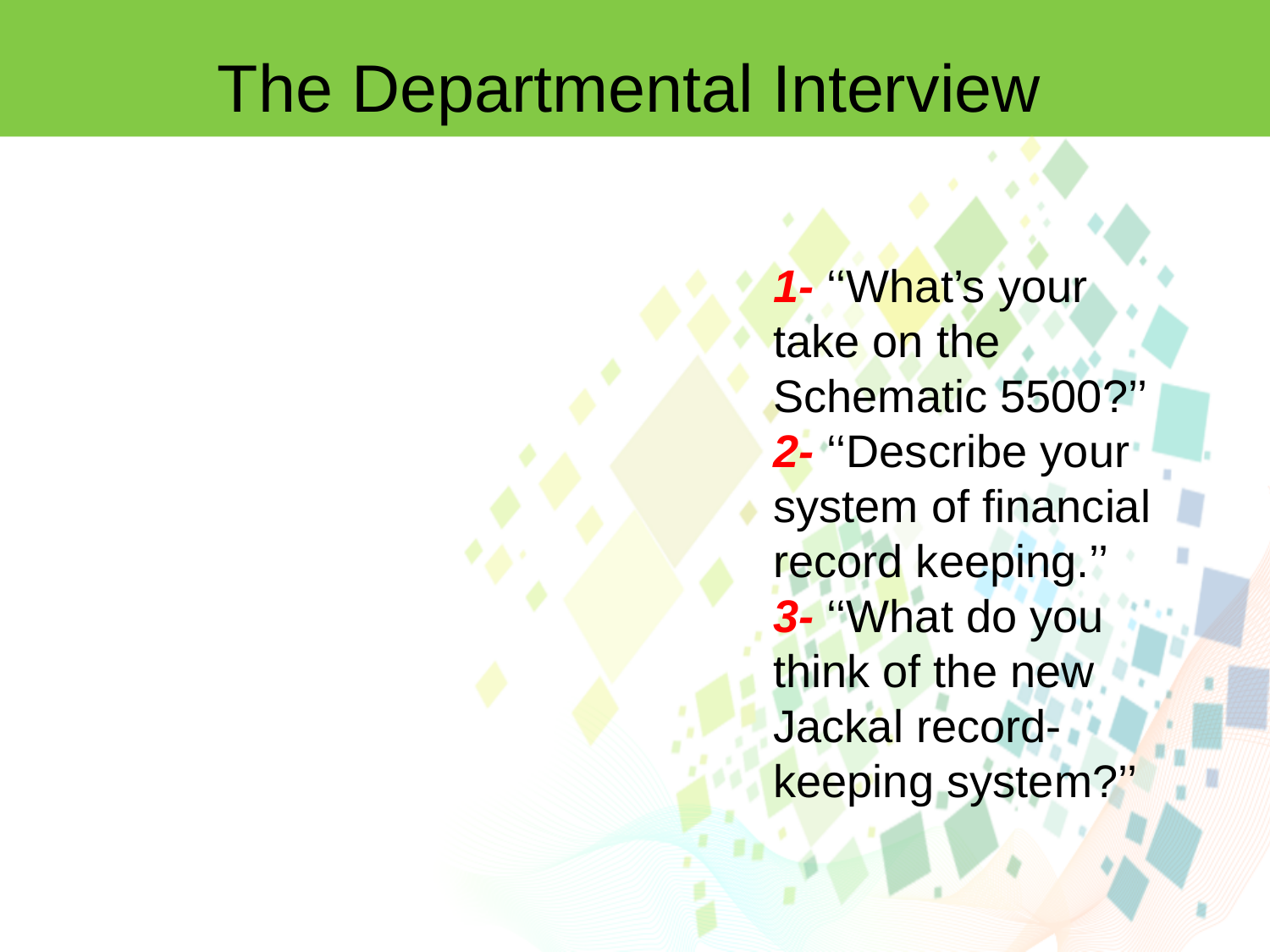

The Departmental Interview
1- ‘‘What’s your take on the Schematic 5500?’’
2- ‘‘Describe your system of financial record keeping.’’
3- ‘‘What do you think of the new Jackal record-keeping system?’’